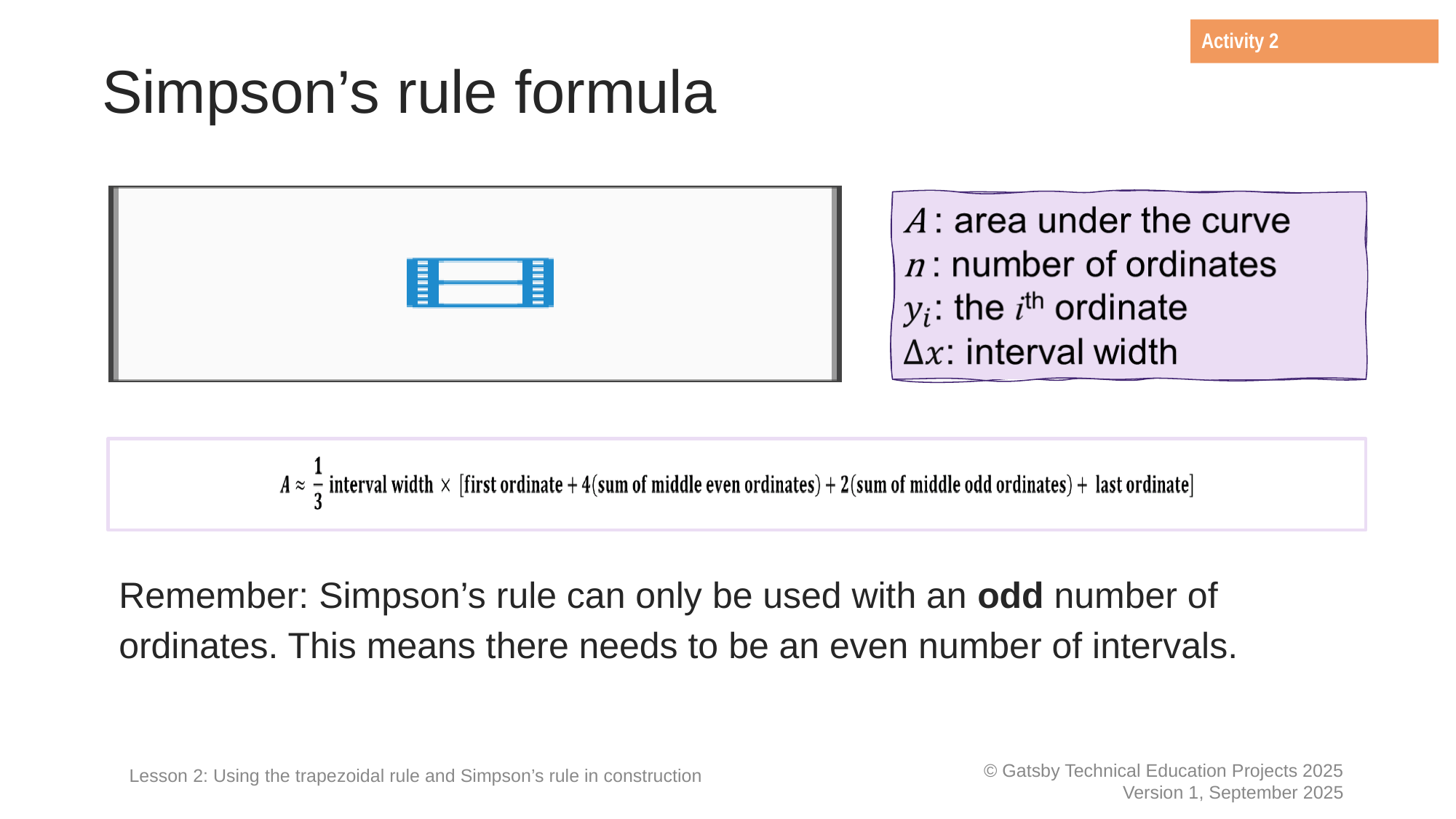

Activity 2
# Simpson’s rule formula

Remember: Simpson’s rule can only be used with an odd number of ordinates. This means there needs to be an even number of intervals.
Lesson 2: Using the trapezoidal rule and Simpson’s rule in construction